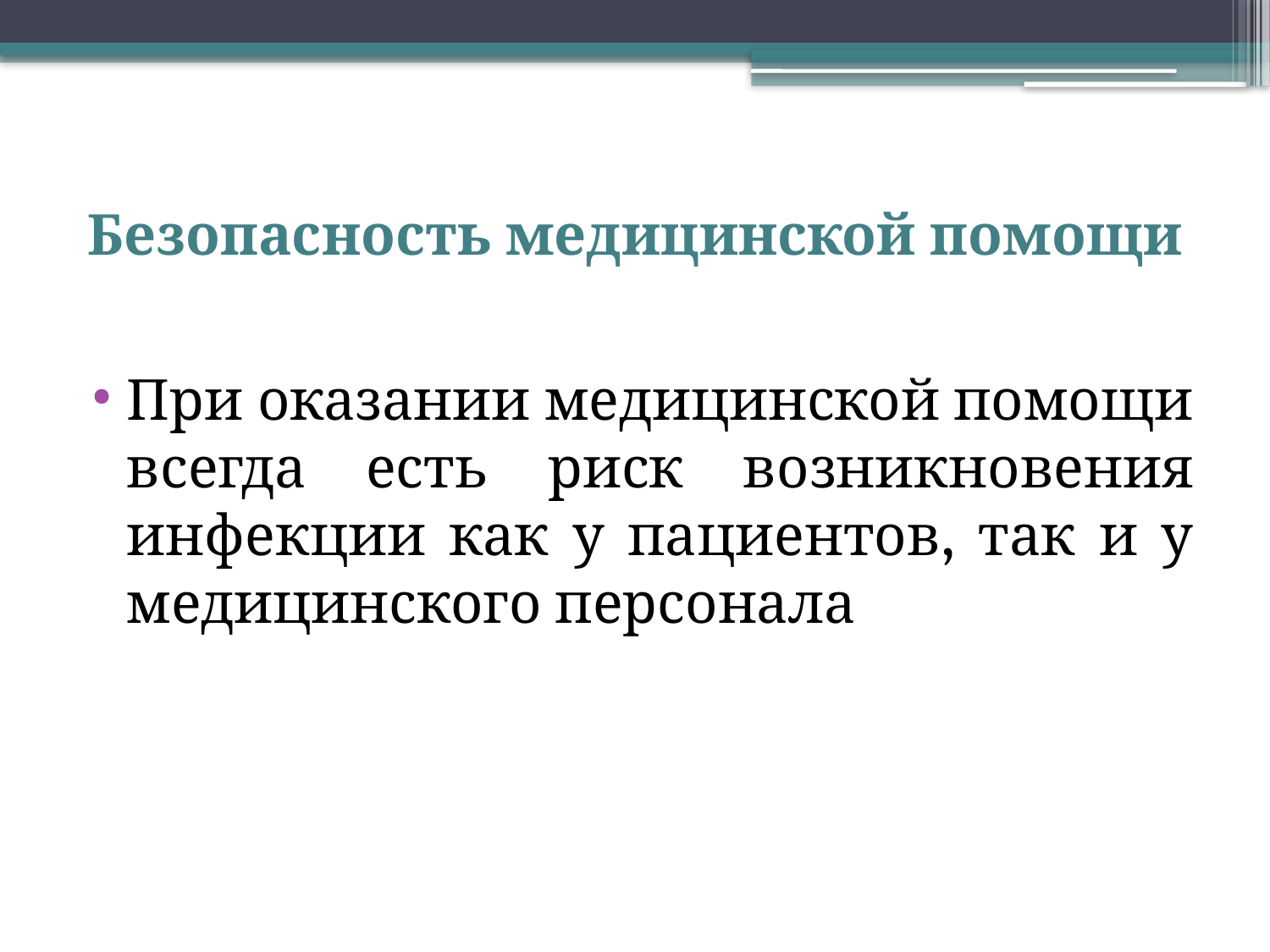

# Безопасность медицинской помощи
При оказании медицинской помощи всегда есть риск возникновения инфекции как у пациентов, так и у медицинского персонала